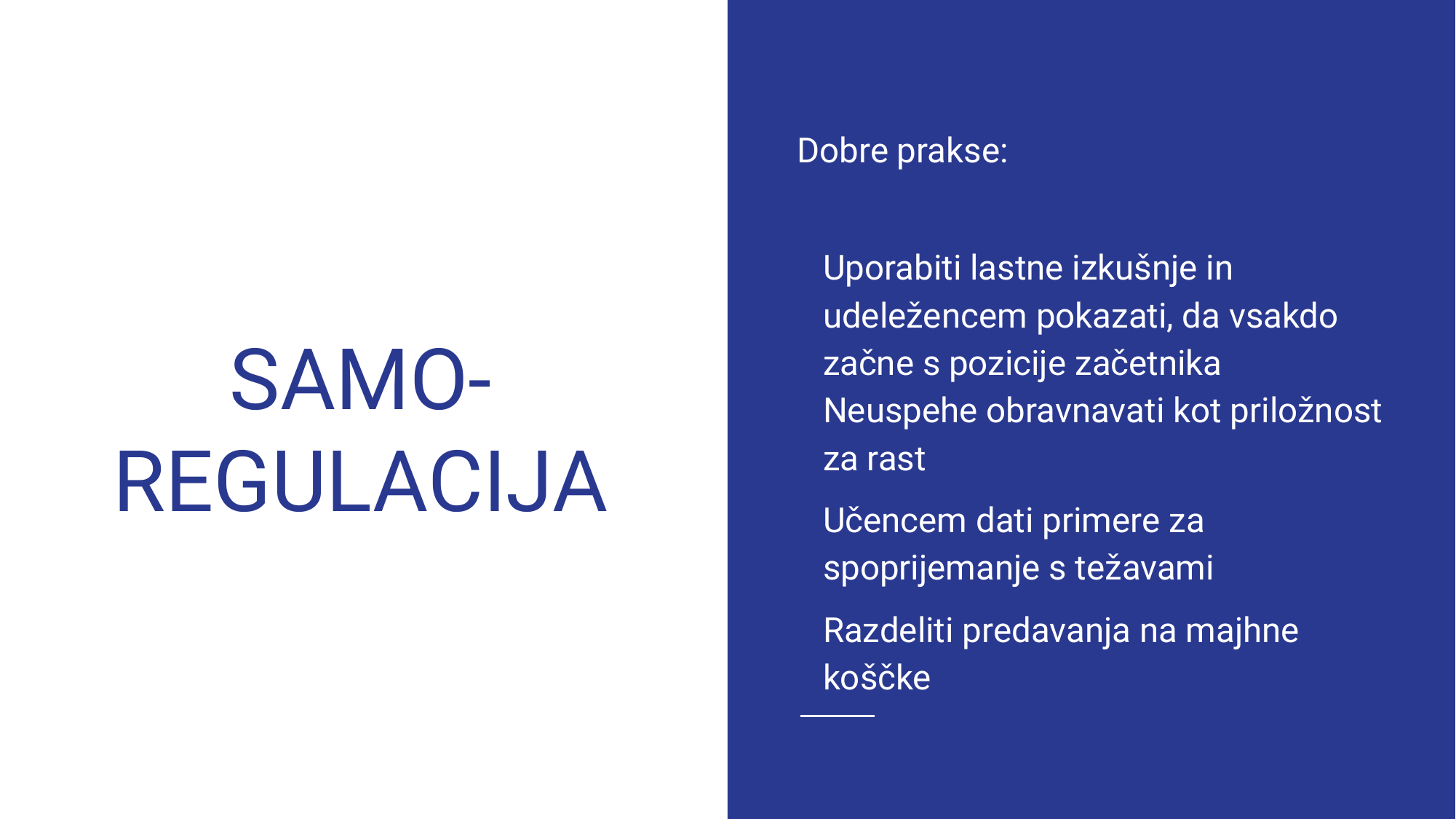

Dobre prakse:

Uporabiti lastne izkušnje in udeležencem pokazati, da vsakdo začne s pozicije začetnika Neuspehe obravnavati kot priložnost za rast
Učencem dati primere za spoprijemanje s težavami
Razdeliti predavanja na majhne koščke
# SAMO-REGULACIJA